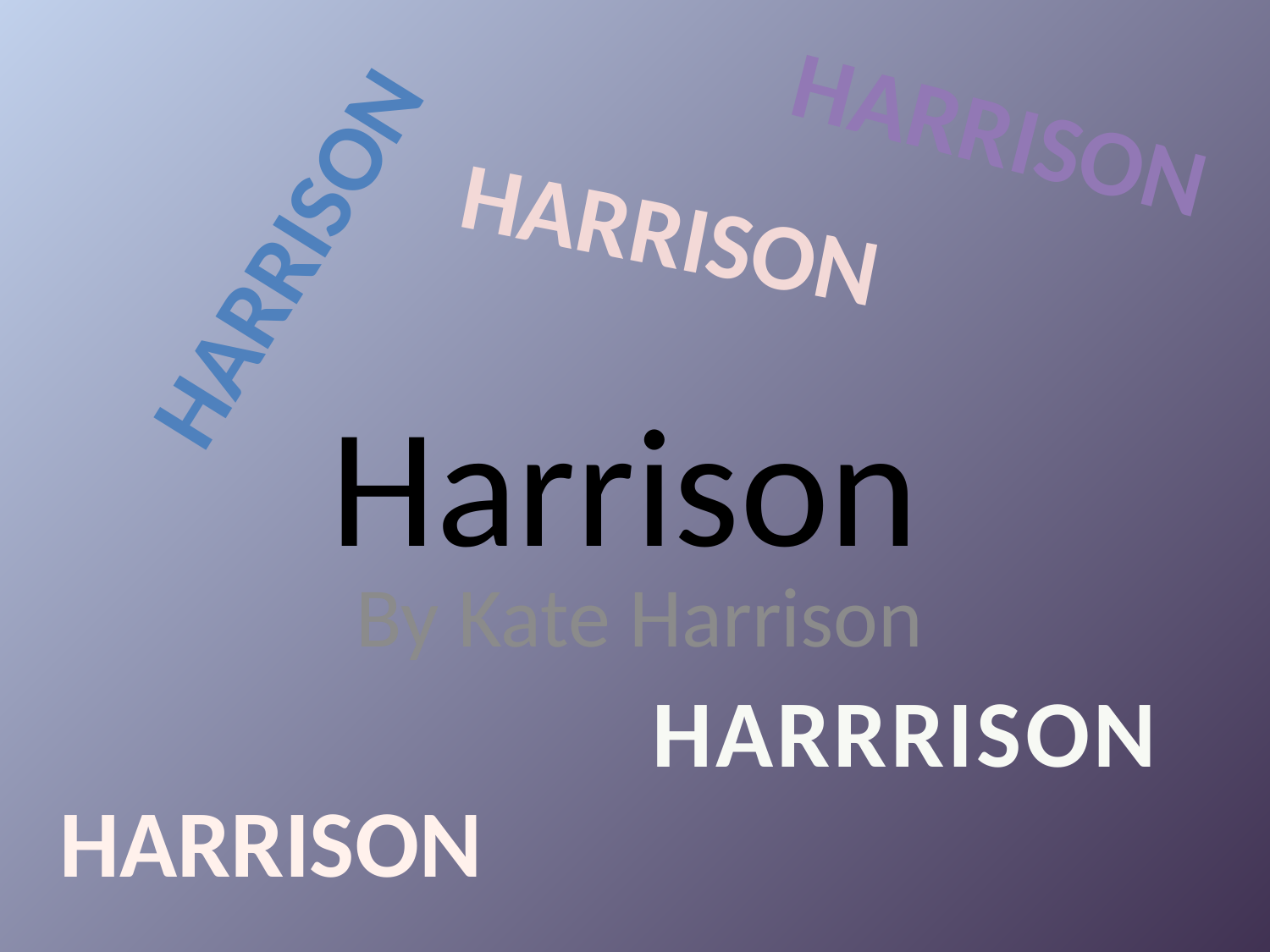

HARRISON
HARRISON
HARRISON
# Harrison
By Kate Harrison
HARRRISON
HARRISON